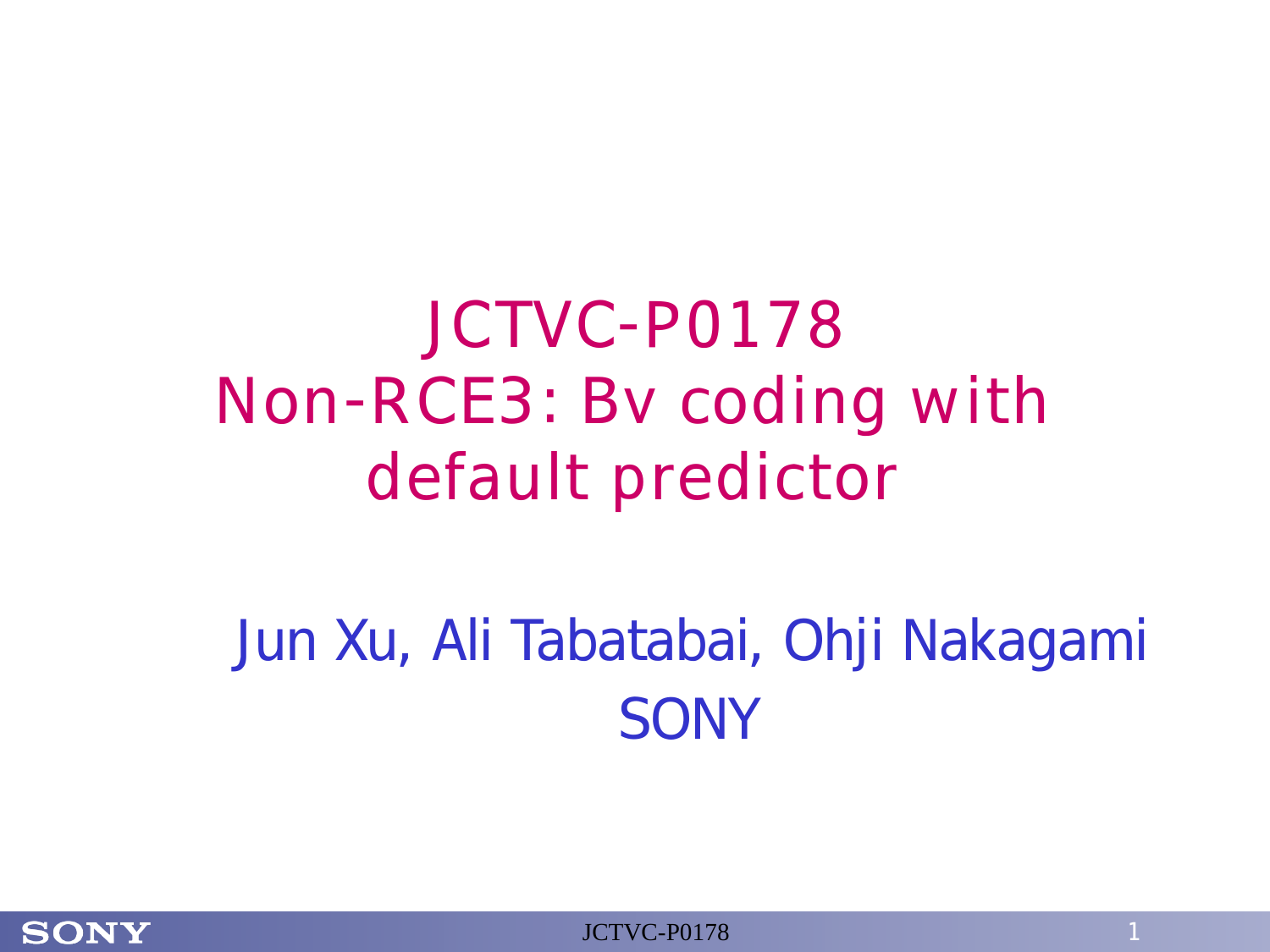

# JCTVC-P0178 Non-RCE3: Bv coding with default predictor
Jun Xu, Ali Tabatabai, Ohji Nakagami
SONY
JCTVC-P0178
1